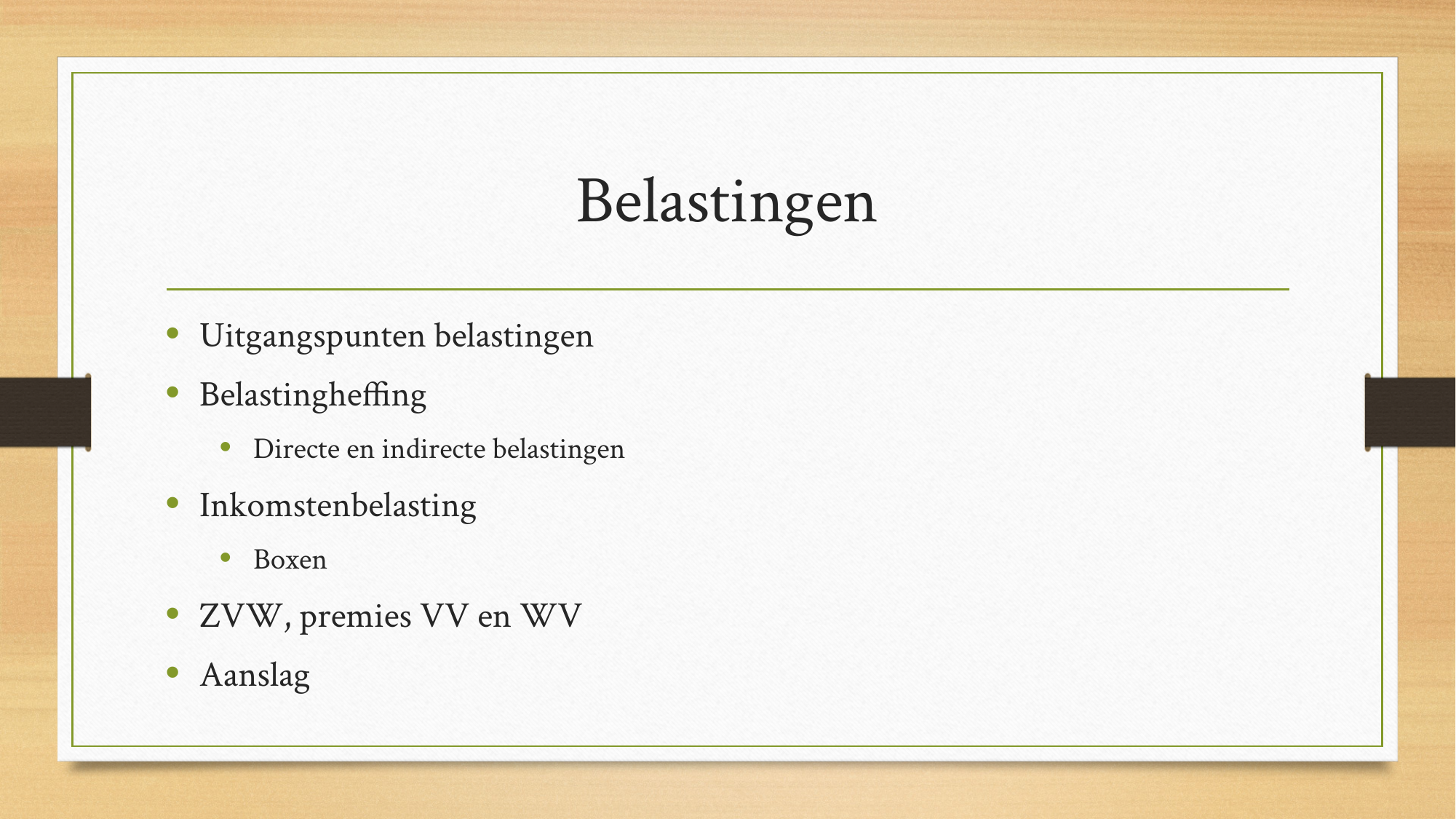

# Belastingen
Uitgangspunten belastingen
Belastingheffing
Directe en indirecte belastingen
Inkomstenbelasting
Boxen
ZVW, premies VV en WV
Aanslag